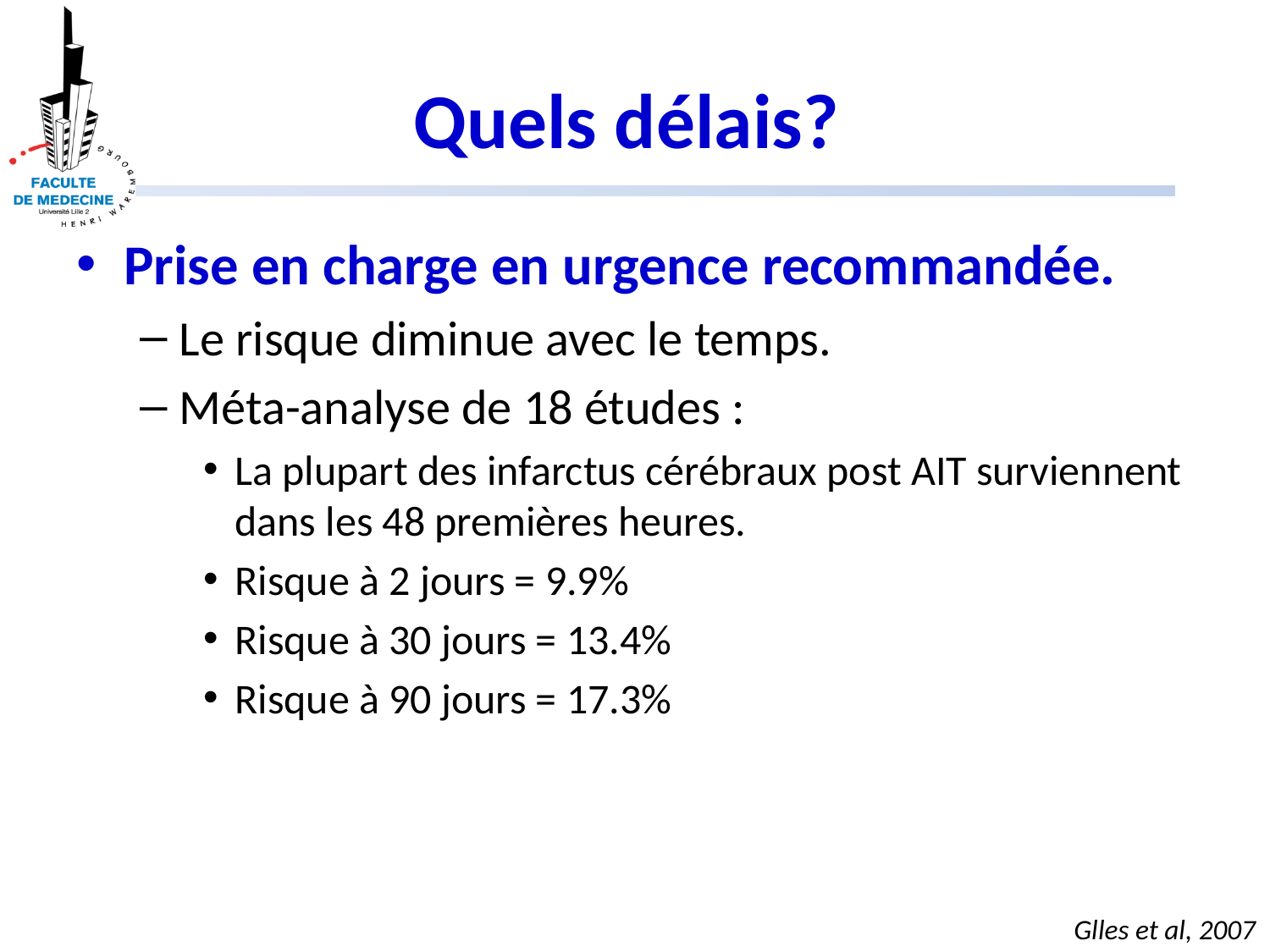

# Quels délais?
Prise en charge en urgence recommandée.
Le risque diminue avec le temps.
Méta-analyse de 18 études :
La plupart des infarctus cérébraux post AIT surviennent dans les 48 premières heures.
Risque à 2 jours = 9.9%
Risque à 30 jours = 13.4%
Risque à 90 jours = 17.3%

Glles et al, 2007